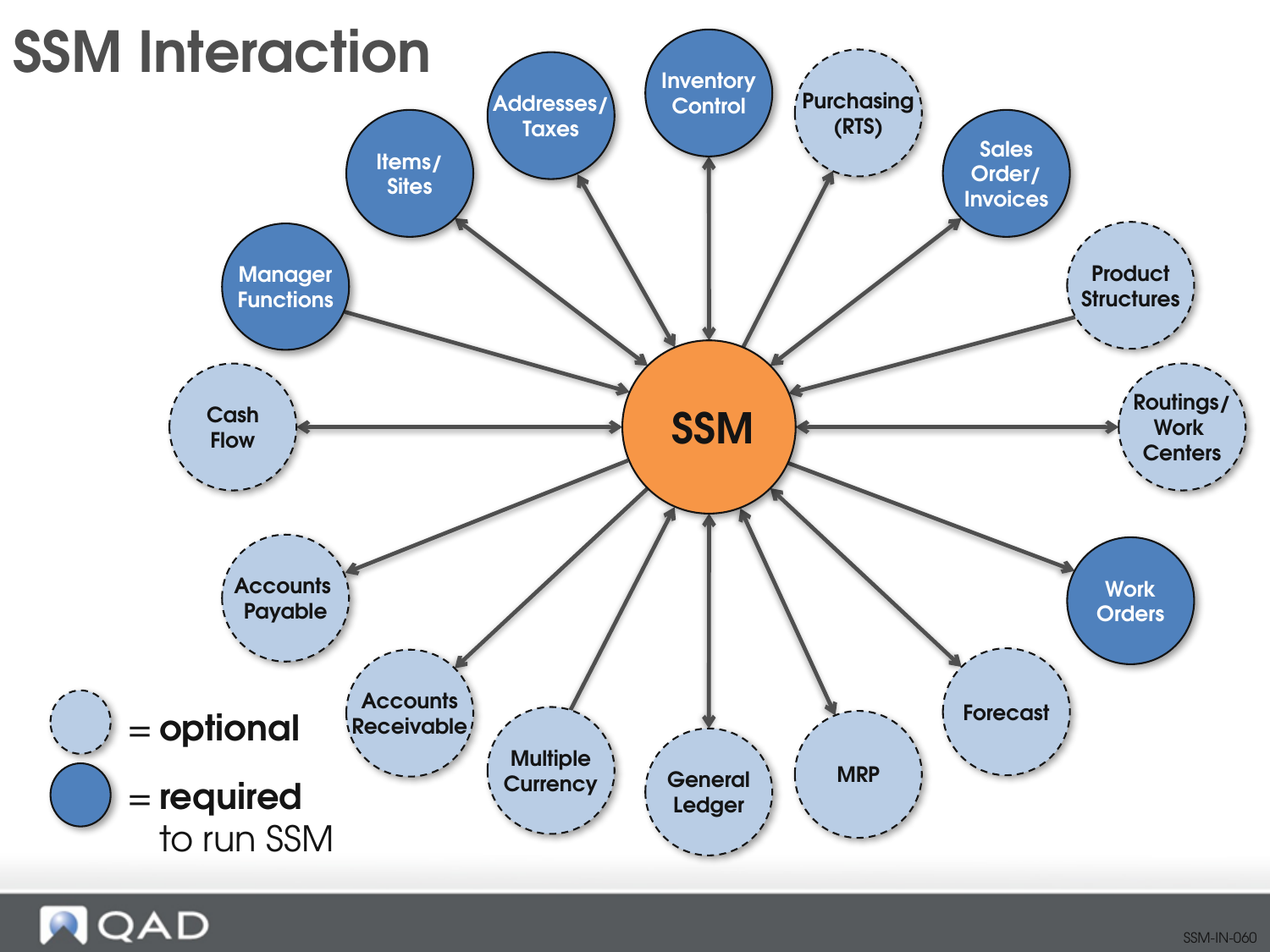

# SSM Interaction
Inventory
Control
Purchasing
(RTS)
Addresses/
Taxes
Items/
Sites
Sales
Order/
Invoices
Product
Structures
Manager
Functions
 SSM
Cash
Flow
Routings/
Work
Centers
Accounts
Payable
Work
Orders
Forecast
Accounts
Receivable

=	optional
Multiple
Currency
MRP
General
Ledger

=	required to run SSM
SSM-IN-060